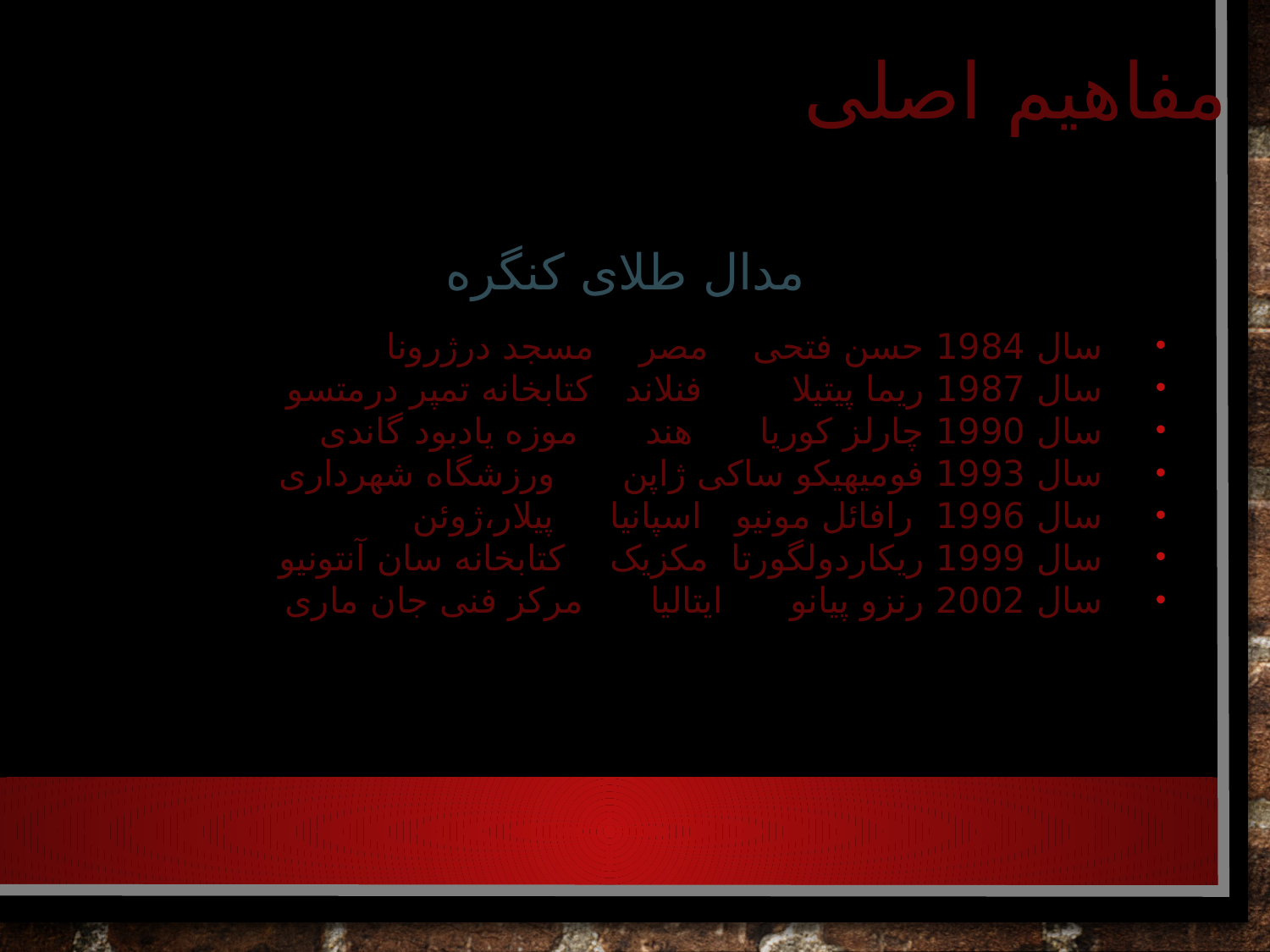

# مفاهیم اصلی
مدال طلای کنگره

سال 1984 حسن فتحی    مصر    مسجد درژرونا
سال 1987 ریما پیتیلا        فنلاند   کتابخانه تمپر درمتسو
سال 1990 چارلز کوریا      هند      موزه یادبود گاندی
سال 1993 فومیهیکو ساکی ژاپن      ورزشگاه شهرداری
سال 1996  رافائل مونیو   اسپانیا     پیلار،ژوئن
سال 1999 ریکاردولگورتا  مکزیک    کتابخانه سان آنتونیو
سال 2002 رنزو پیانو      ایتالیا      مرکز فنی جان ماری